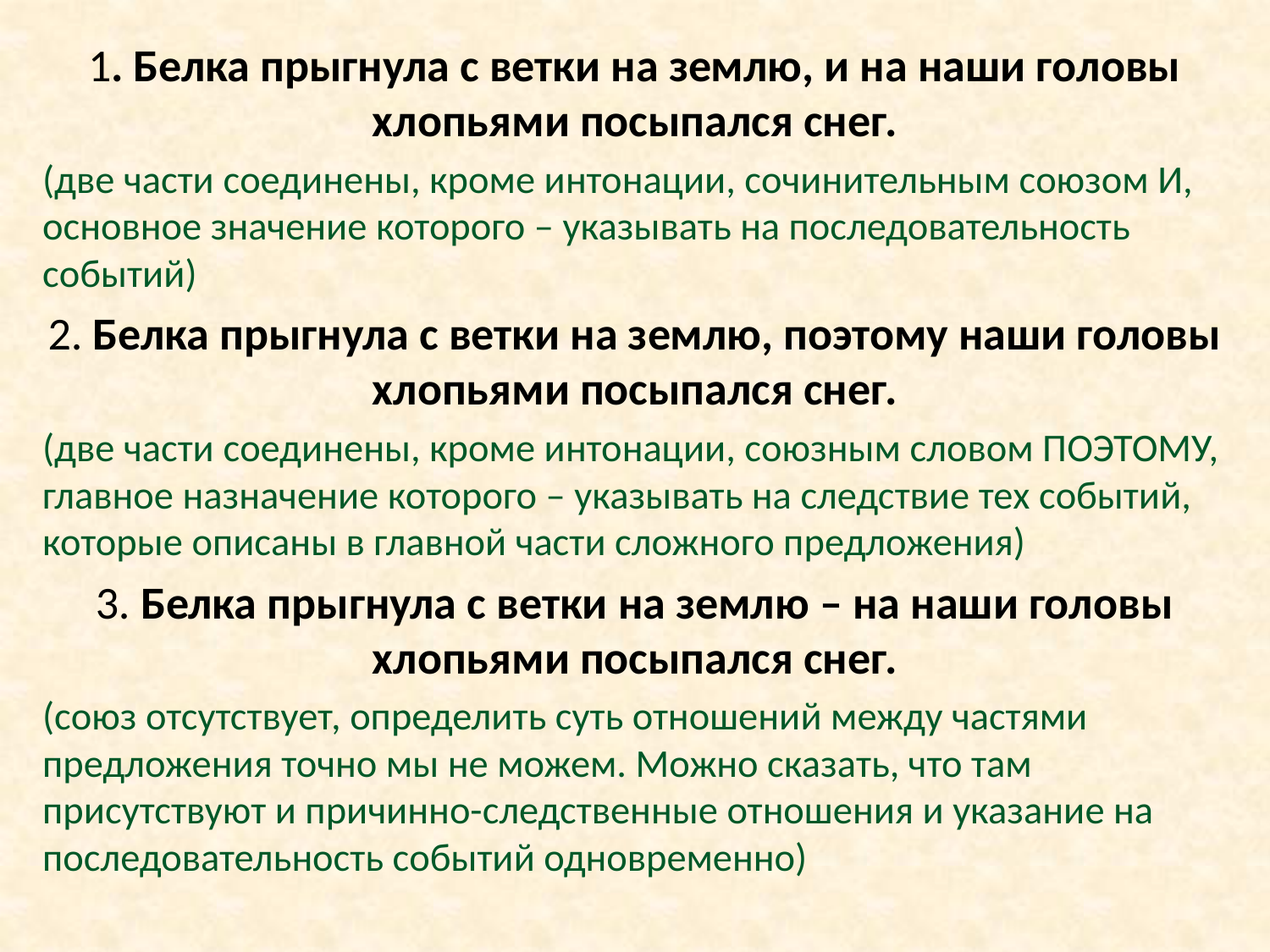

1. Белка прыгнула с ветки на землю, и на наши головы хлопьями посыпался снег.
(две части соединены, кроме интонации, сочинительным союзом И, основное значение которого – указывать на последовательность событий)
2. Белка прыгнула с ветки на землю, поэтому наши головы хлопьями посыпался снег.
(две части соединены, кроме интонации, союзным словом ПОЭТОМУ, главное назначение которого – указывать на следствие тех событий, которые описаны в главной части сложного предложения)
3. Белка прыгнула с ветки на землю – на наши головы хлопьями посыпался снег.
(союз отсутствует, определить суть отношений между частями предложения точно мы не можем. Можно сказать, что там присутствуют и причинно-следственные отношения и указание на последовательность событий одновременно)